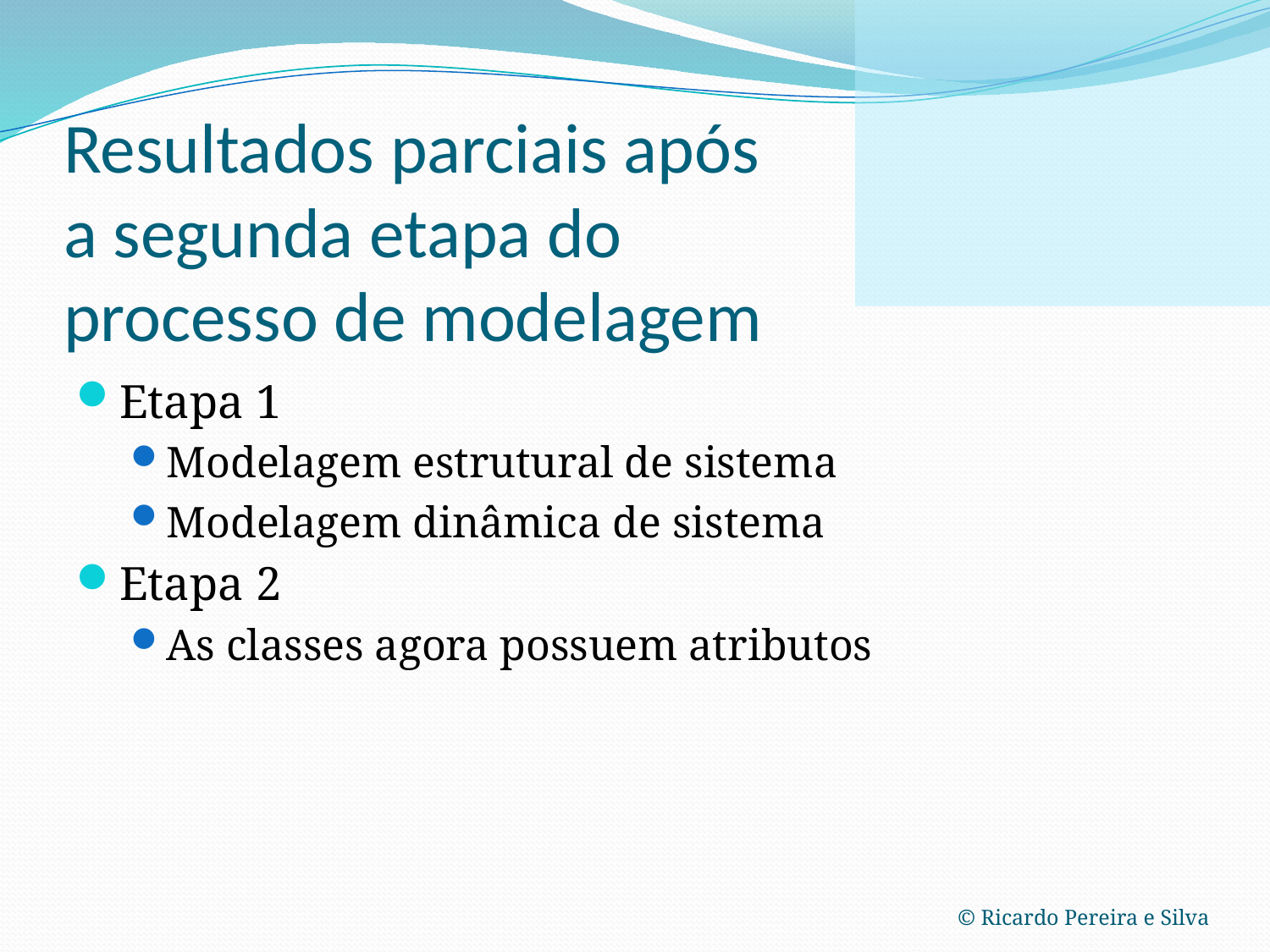

# Resultados parciais após a segunda etapa do processo de modelagem
Etapa 1
Modelagem estrutural de sistema
Modelagem dinâmica de sistema
Etapa 2
As classes agora possuem atributos
© Ricardo Pereira e Silva